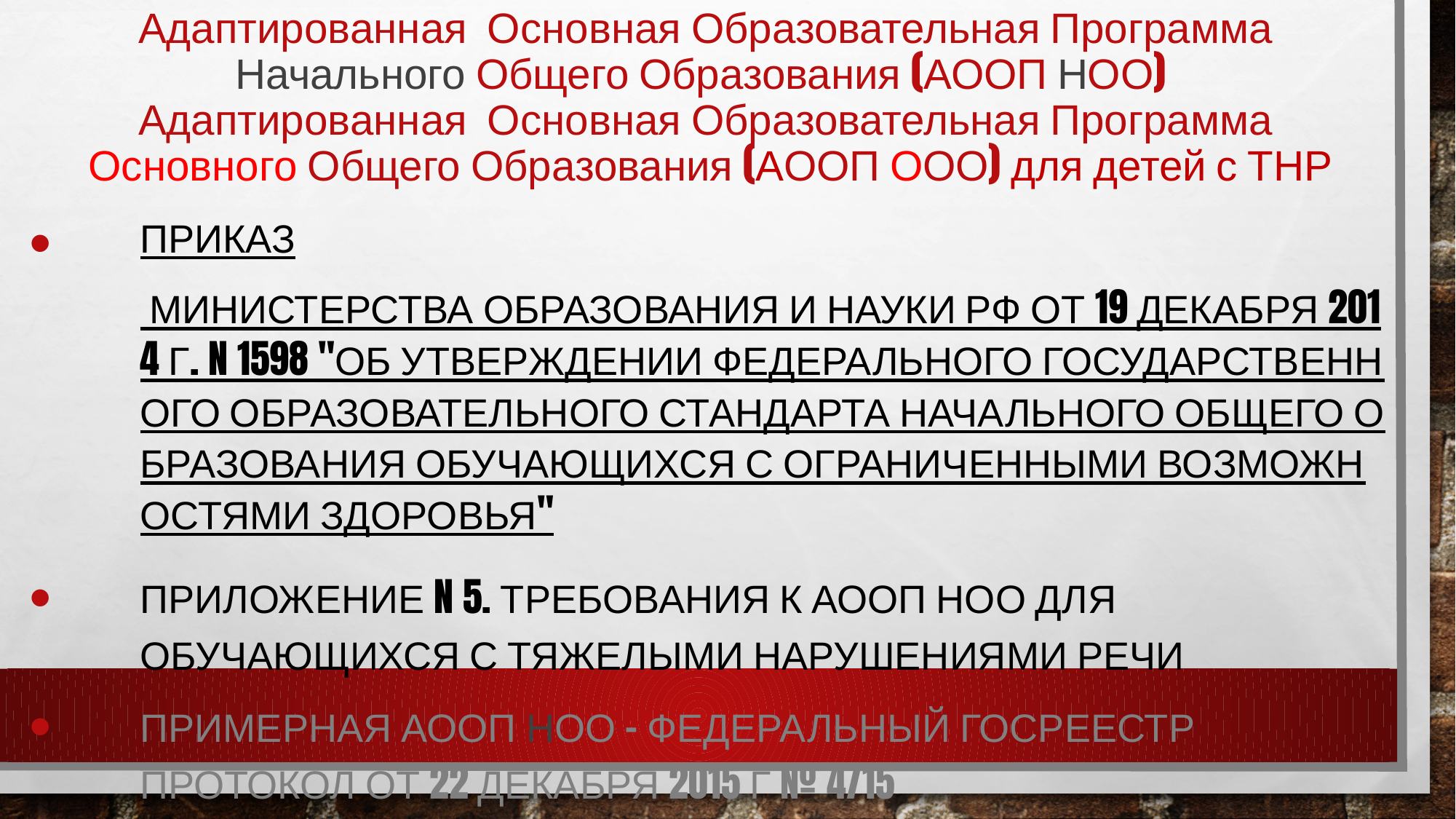

# адаптированная  Основная образовательная программа Начального Общего Образования (Аооп НОО) адаптированная  Основная образовательная программа Основного Общего Образования (АООП ООО) для детей с ТНР
Приказ Министерства образования и науки РФ от 19 декабря 2014 г. N 1598 "Об утверждении федерального государственного образовательного стандарта начального общего образования обучающихся с ограниченными возможностями здоровья"
Приложение N 5. Требования к АООП НОО для обучающихся с тяжелыми нарушениями речи
Примерная Аооп НОО - Федеральный ГОСРЕЕСТР ПРОТОКОЛ ОТ 22 ДЕКАБРЯ 2015 Г № 4/15
Примерная Аооп оОО - Федеральный ГОСРЕЕСТЕР протокол от 18 марта 2022 г. № 1/22